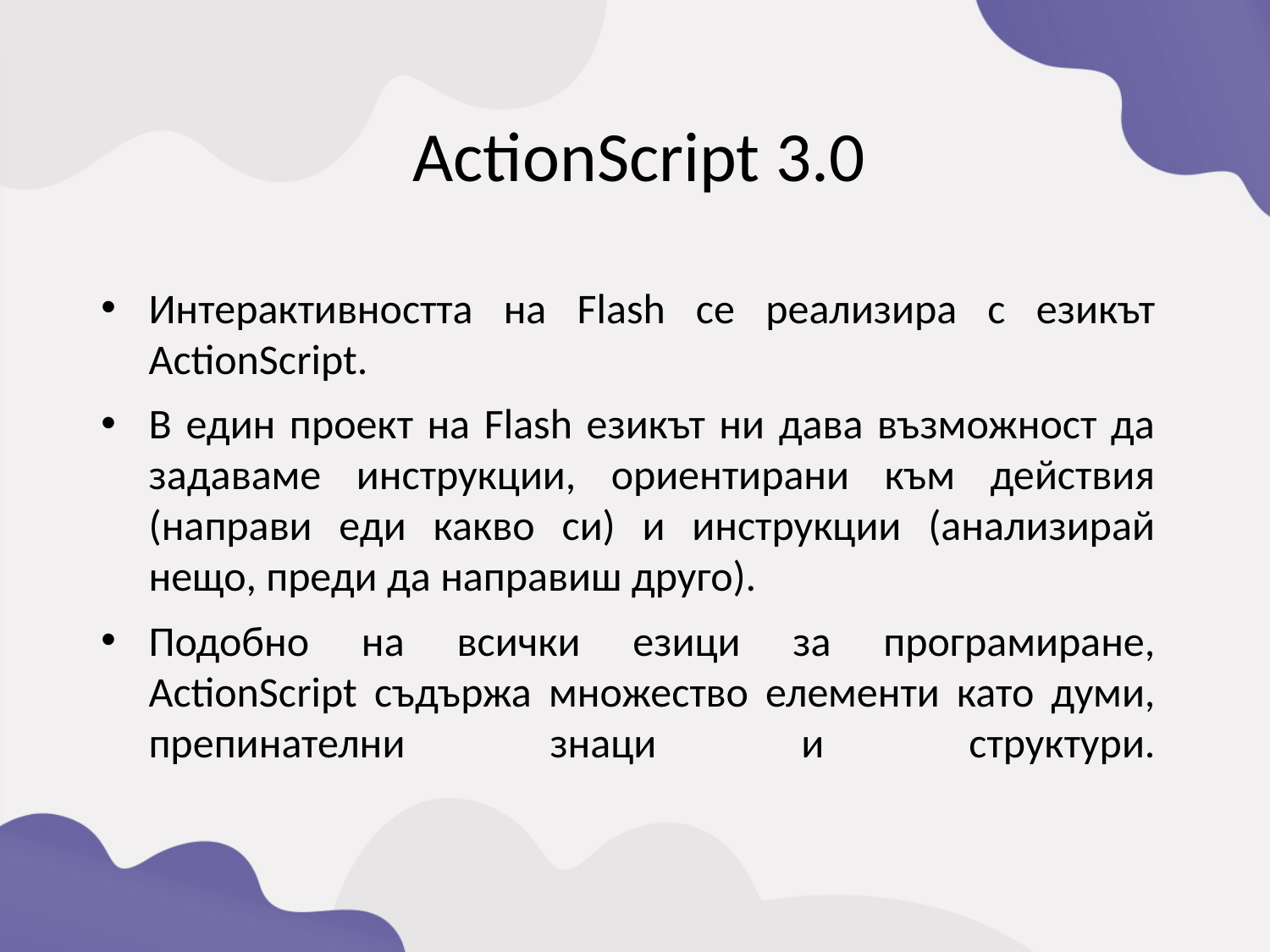

АctionScript 3.0
Интерактивността на Flash се реализира с езикът ActionScript.
В един проект на Flash езикът ни дава възможност да задаваме инструкции, ориентирани към действия (направи еди какво си) и инструкции (анализирай нещо, преди да направиш друго).
Подобно на всички езици за програмиране, ActionScript съдържа множество елементи като думи, препинателни знаци и структури.